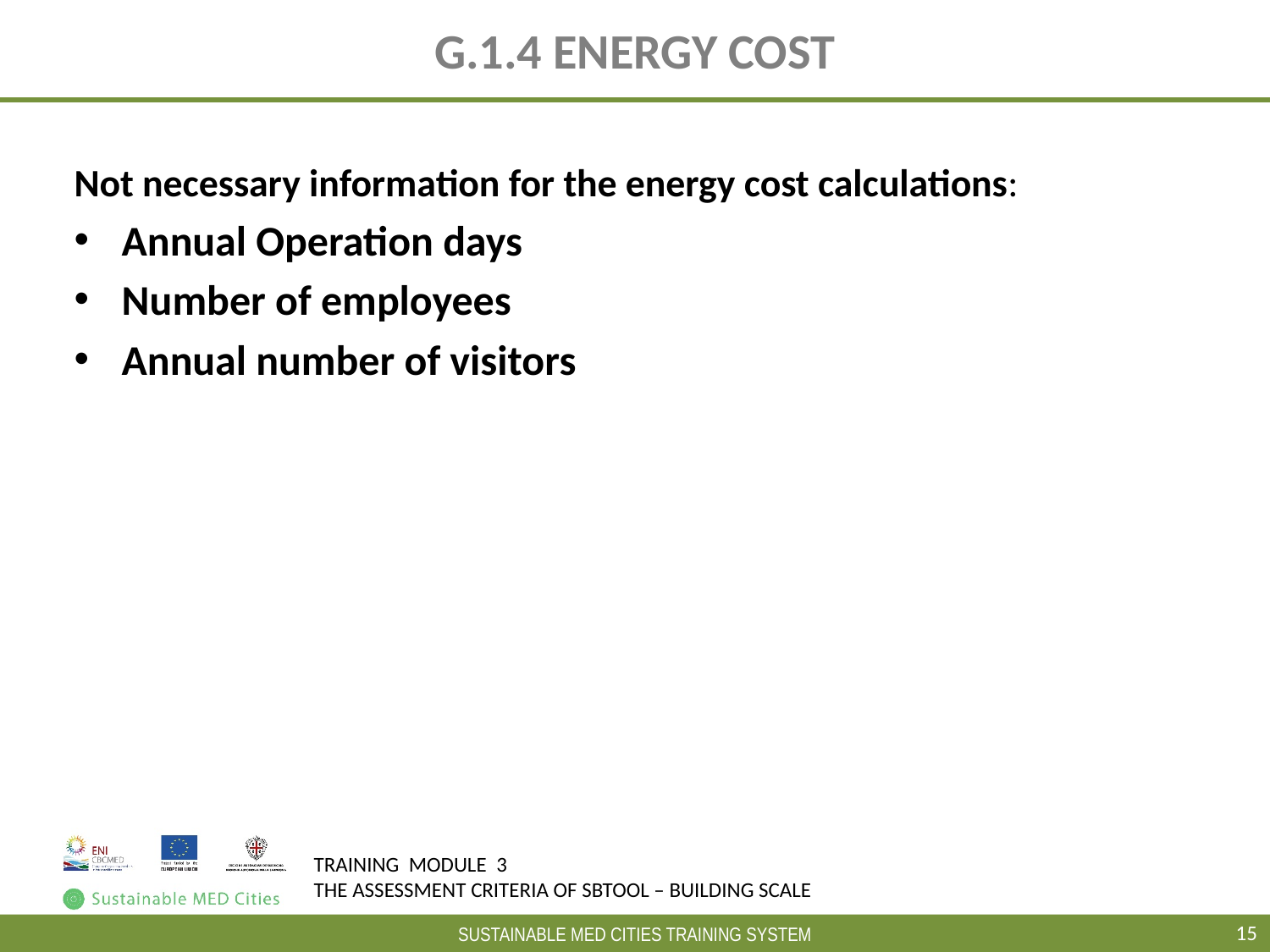

# G.1.4 ENERGY COST
Not necessary information for the energy cost calculations:
Annual Operation days
Number of employees
Annual number of visitors
15